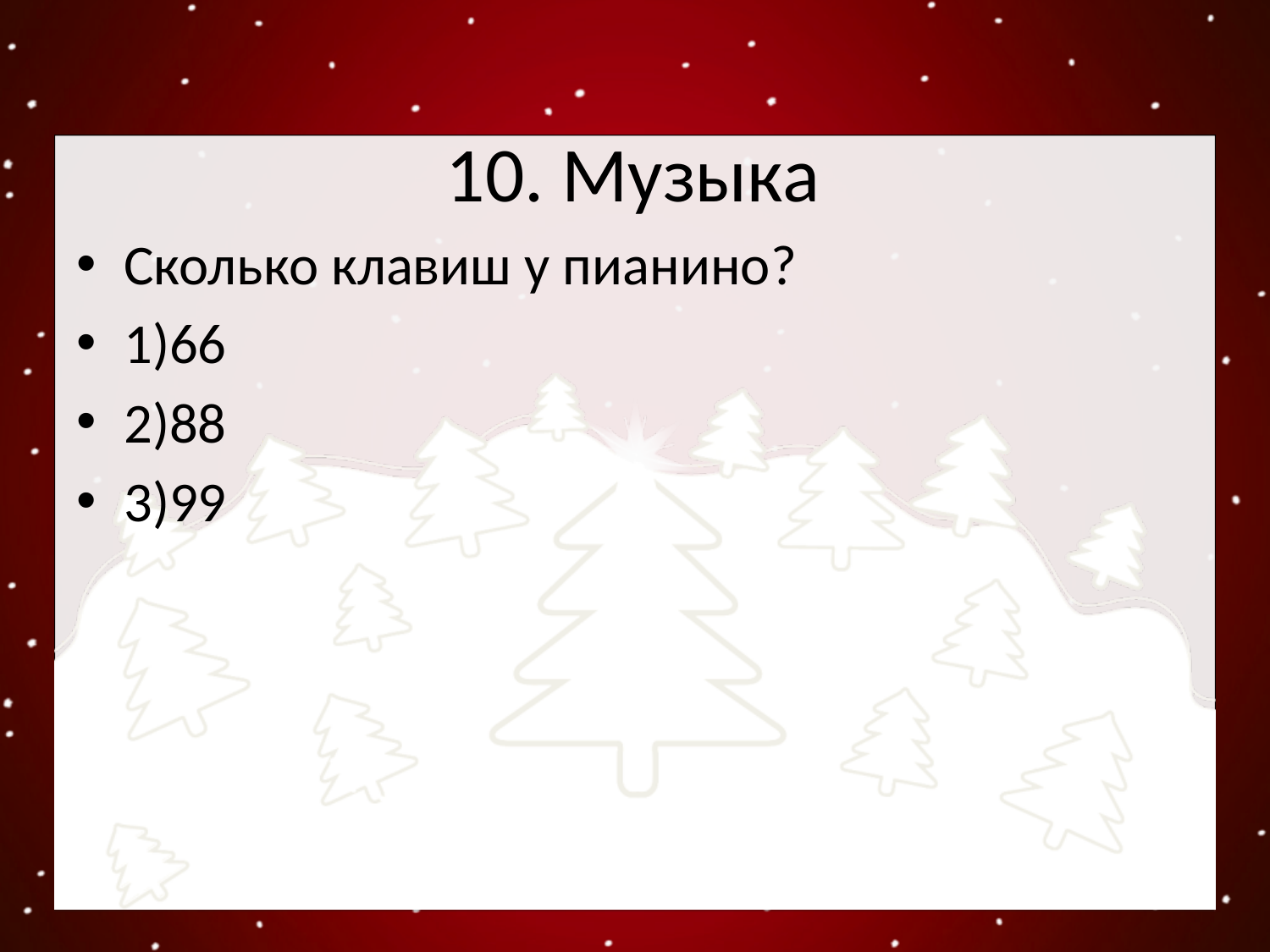

# 10. Музыка
Сколько клавиш у пианино?
1)66
2)88
3)99